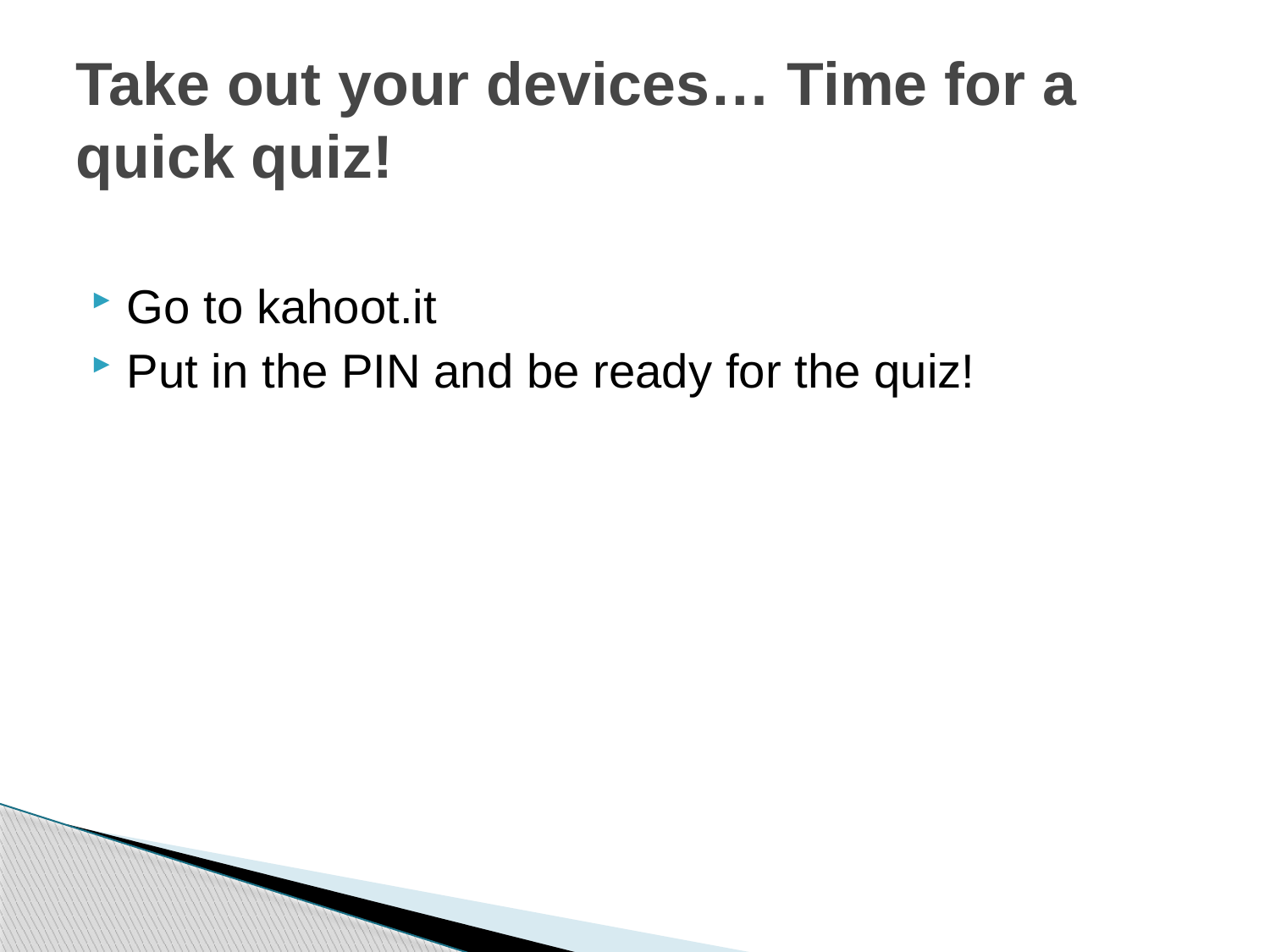

# Take out your devices… Time for a quick quiz!

Go to kahoot.it
Put in the PIN and be ready for the quiz!